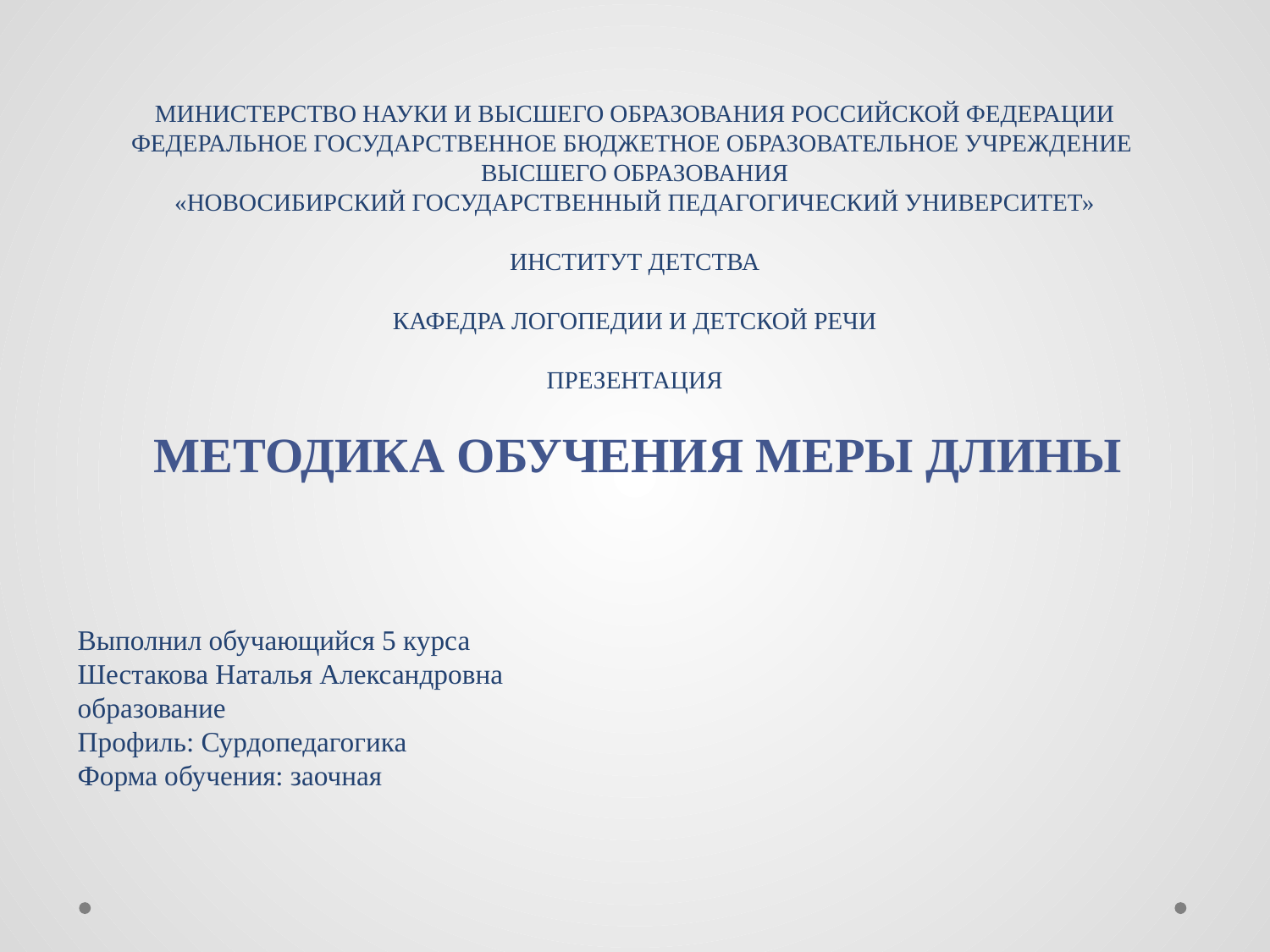

# МИНИСТЕРСТВО НАУКИ И ВЫСШЕГО ОБРАЗОВАНИЯ РОССИЙСКОЙ ФЕДЕРАЦИИ ФЕДЕРАЛЬНОЕ ГОСУДАРСТВЕННОЕ БЮДЖЕТНОЕ ОБРАЗОВАТЕЛЬНОЕ УЧРЕЖДЕНИЕ  ВЫСШЕГО ОБРАЗОВАНИЯ «НОВОСИБИРСКИЙ ГОСУДАРСТВЕННЫЙ ПЕДАГОГИЧЕСКИЙ УНИВЕРСИТЕТ»   ИНСТИТУТ ДЕТСТВА   КАФЕДРА ЛОГОПЕДИИ И ДЕТСКОЙ РЕЧИ ПРЕЗЕНТАЦИЯ МЕТОДИКА ОБУЧЕНИЯ МЕРЫ ДЛИНЫ
Выполнил обучающийся 5 курса
Шестакова Наталья Александровна
образование
Профиль: Сурдопедагогика
Форма обучения: заочная